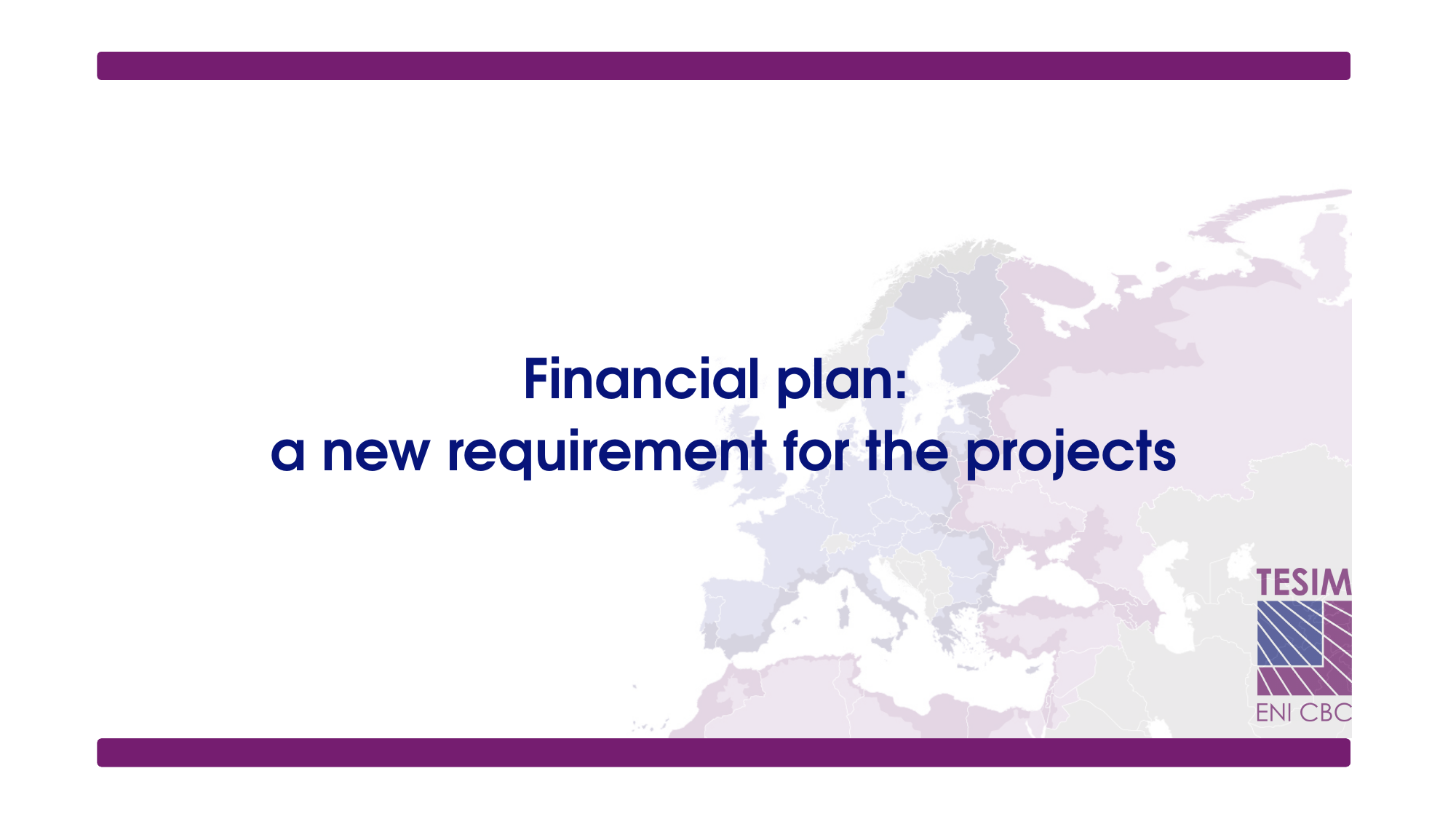

# Financial plan: a new requirement for the projects